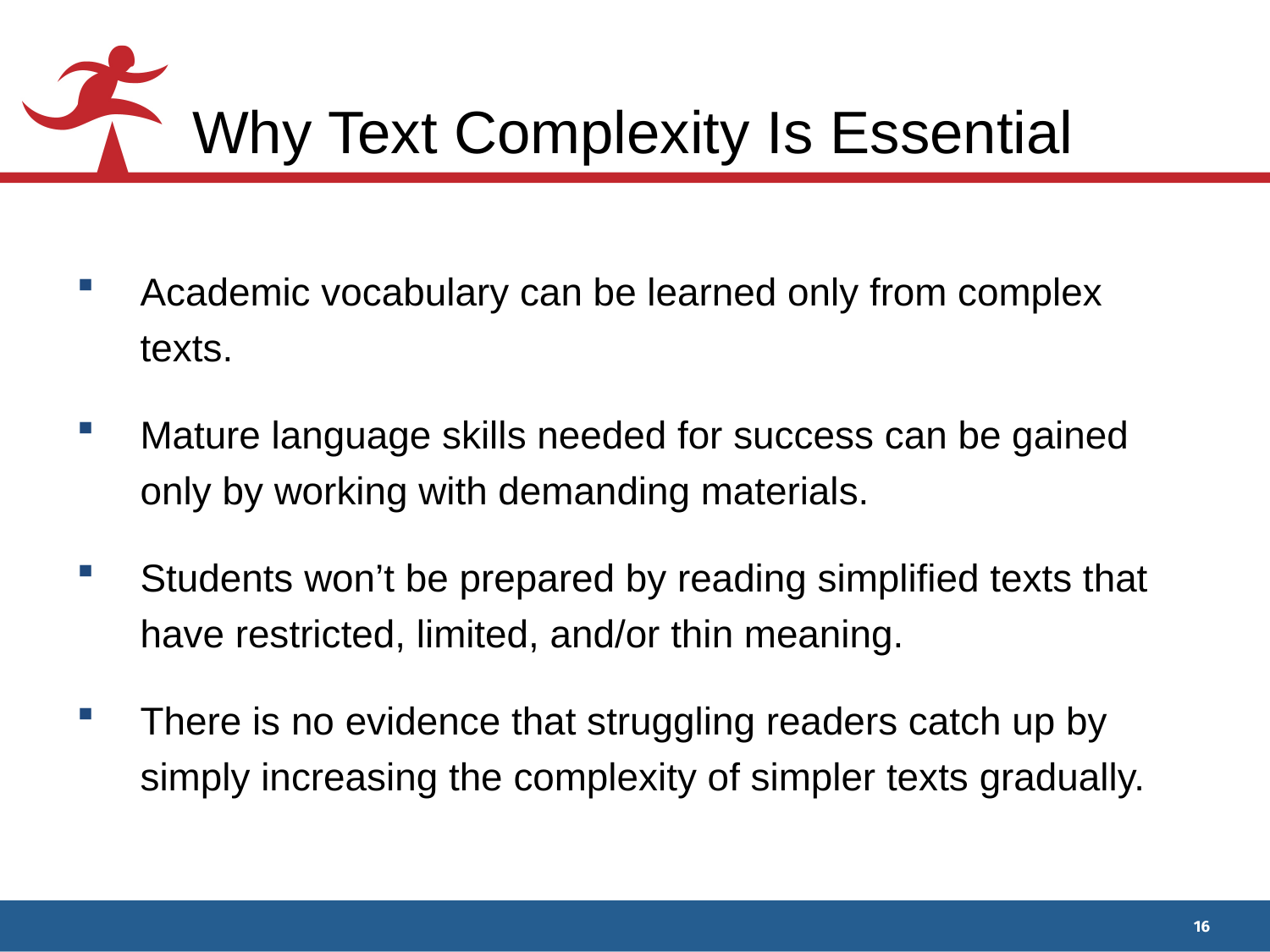

# Why Text Complexity Is Essential
Academic vocabulary can be learned only from complex texts.
Mature language skills needed for success can be gained only by working with demanding materials.
Students won’t be prepared by reading simplified texts that have restricted, limited, and/or thin meaning.
There is no evidence that struggling readers catch up by simply increasing the complexity of simpler texts gradually.